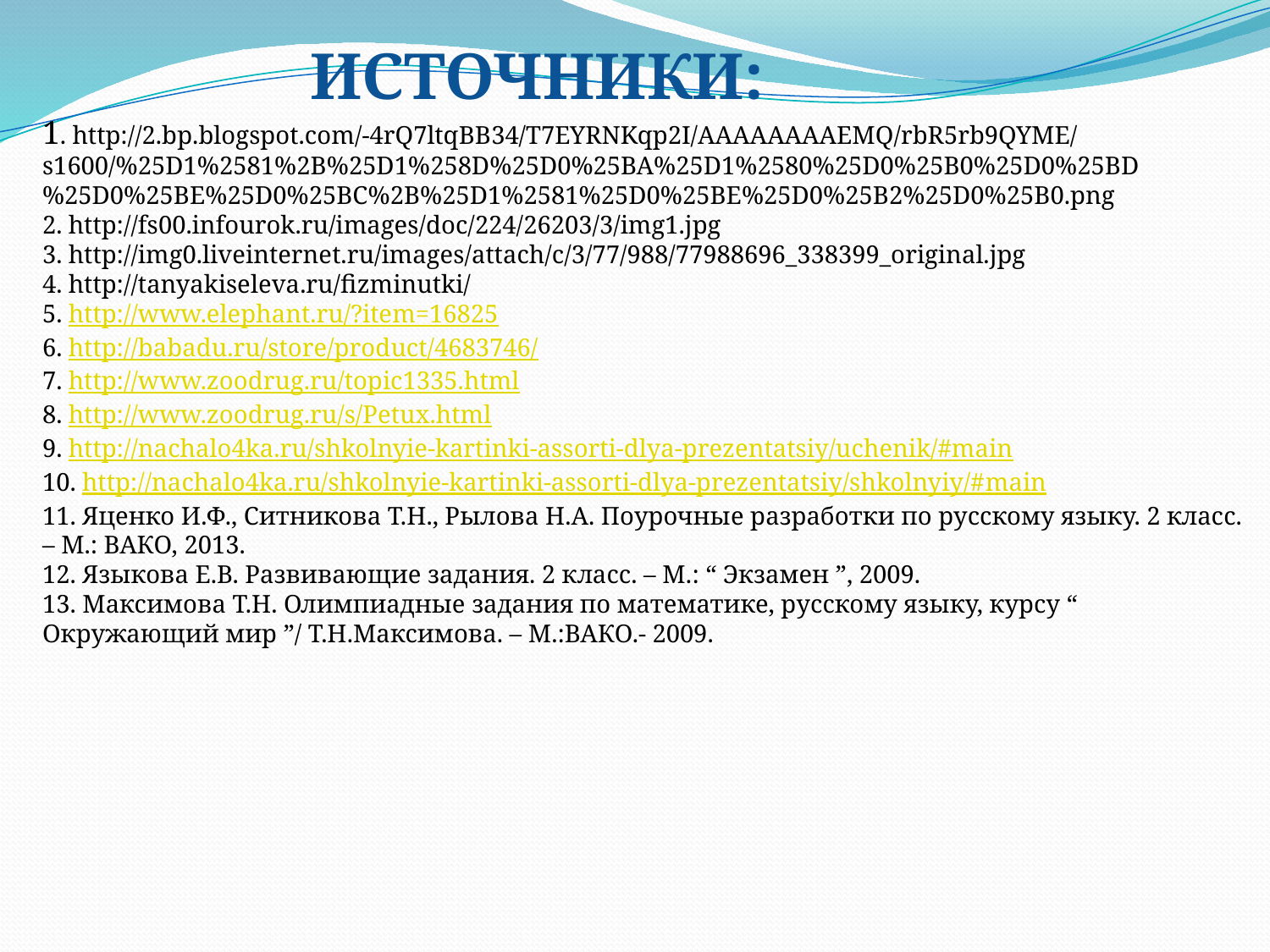

1. http://2.bp.blogspot.com/-4rQ7ltqBB34/T7EYRNKqp2I/AAAAAAAAEMQ/rbR5rb9QYME/s1600/%25D1%2581%2B%25D1%258D%25D0%25BA%25D1%2580%25D0%25B0%25D0%25BD%25D0%25BE%25D0%25BC%2B%25D1%2581%25D0%25BE%25D0%25B2%25D0%25B0.png
2. http://fs00.infourok.ru/images/doc/224/26203/3/img1.jpg
3. http://img0.liveinternet.ru/images/attach/c/3/77/988/77988696_338399_original.jpg
4. http://tanyakiseleva.ru/fizminutki/
5. http://www.elephant.ru/?item=16825
6. http://babadu.ru/store/product/4683746/
7. http://www.zoodrug.ru/topic1335.html
8. http://www.zoodrug.ru/s/Petux.html
9. http://nachalo4ka.ru/shkolnyie-kartinki-assorti-dlya-prezentatsiy/uchenik/#main
10. http://nachalo4ka.ru/shkolnyie-kartinki-assorti-dlya-prezentatsiy/shkolnyiy/#main
11. Яценко И.Ф., Ситникова Т.Н., Рылова Н.А. Поурочные разработки по русскому языку. 2 класс. – М.: ВАКО, 2013.
12. Языкова Е.В. Развивающие задания. 2 класс. – М.: “ Экзамен ”, 2009.
13. Максимова Т.Н. Олимпиадные задания по математике, русскому языку, курсу “ Окружающий мир ”/ Т.Н.Максимова. – М.:ВАКО.- 2009.

ИСТОЧНИКИ: